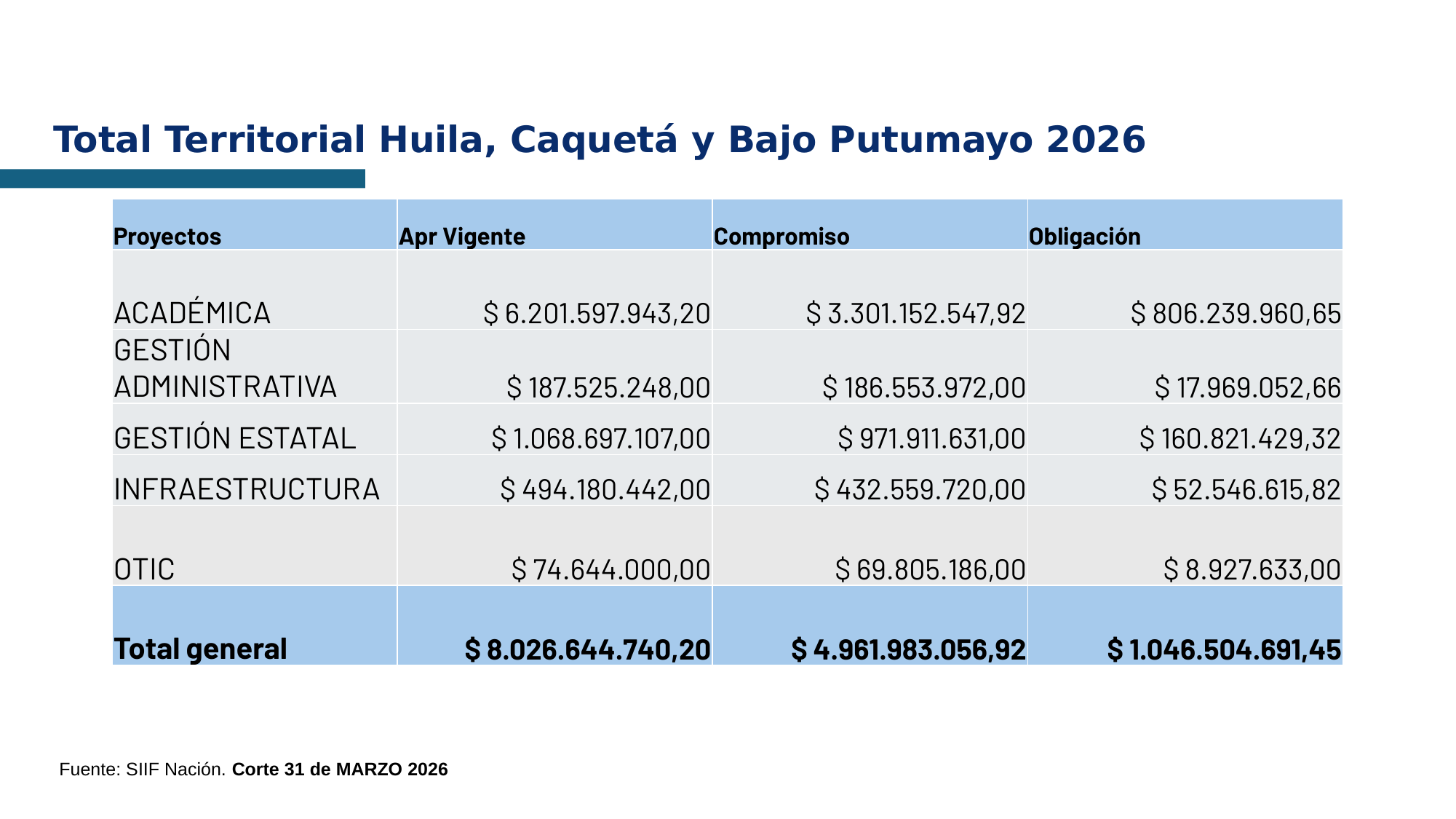

Total Territorial Huila, Caquetá y Bajo Putumayo 2026

| Proyectos | Apr Vigente | Compromiso | Obligación |
| --- | --- | --- | --- |
| ACADÉMICA | $ 6.201.597.943,20 | $ 3.301.152.547,92 | $ 806.239.960,65 |
| GESTIÓN ADMINISTRATIVA | $ 187.525.248,00 | $ 186.553.972,00 | $ 17.969.052,66 |
| GESTIÓN ESTATAL | $ 1.068.697.107,00 | $ 971.911.631,00 | $ 160.821.429,32 |
| INFRAESTRUCTURA | $ 494.180.442,00 | $ 432.559.720,00 | $ 52.546.615,82 |
| OTIC | $ 74.644.000,00 | $ 69.805.186,00 | $ 8.927.633,00 |
| Total general | $ 8.026.644.740,20 | $ 4.961.983.056,92 | $ 1.046.504.691,45 |
Fuente: SIIF Nación. Corte 31 de MARZO 2026